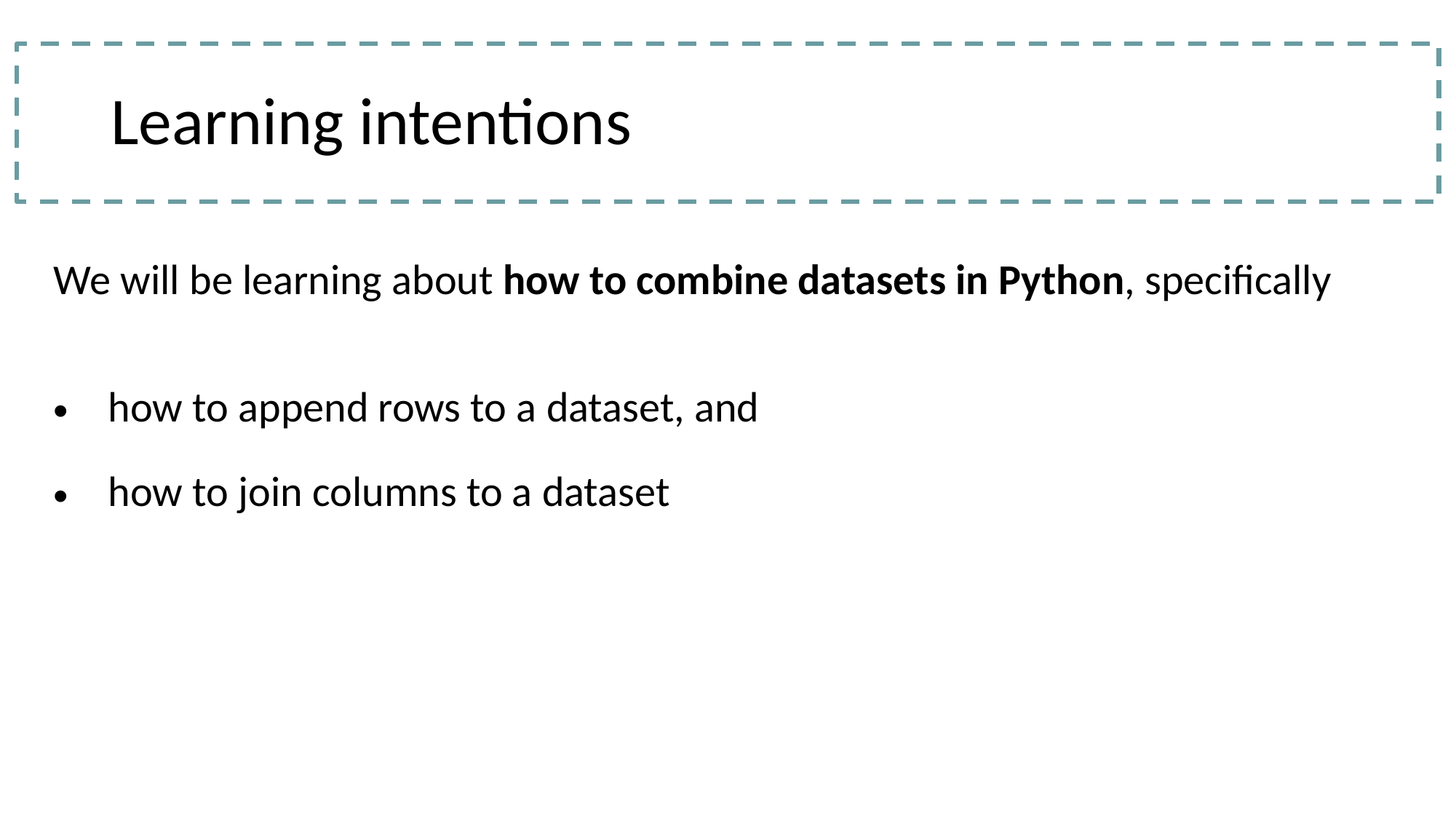

# Learning intentions
| We will be learning about how to combine datasets in Python, specifically how to append rows to a dataset, and how to join columns to a dataset |
| --- |